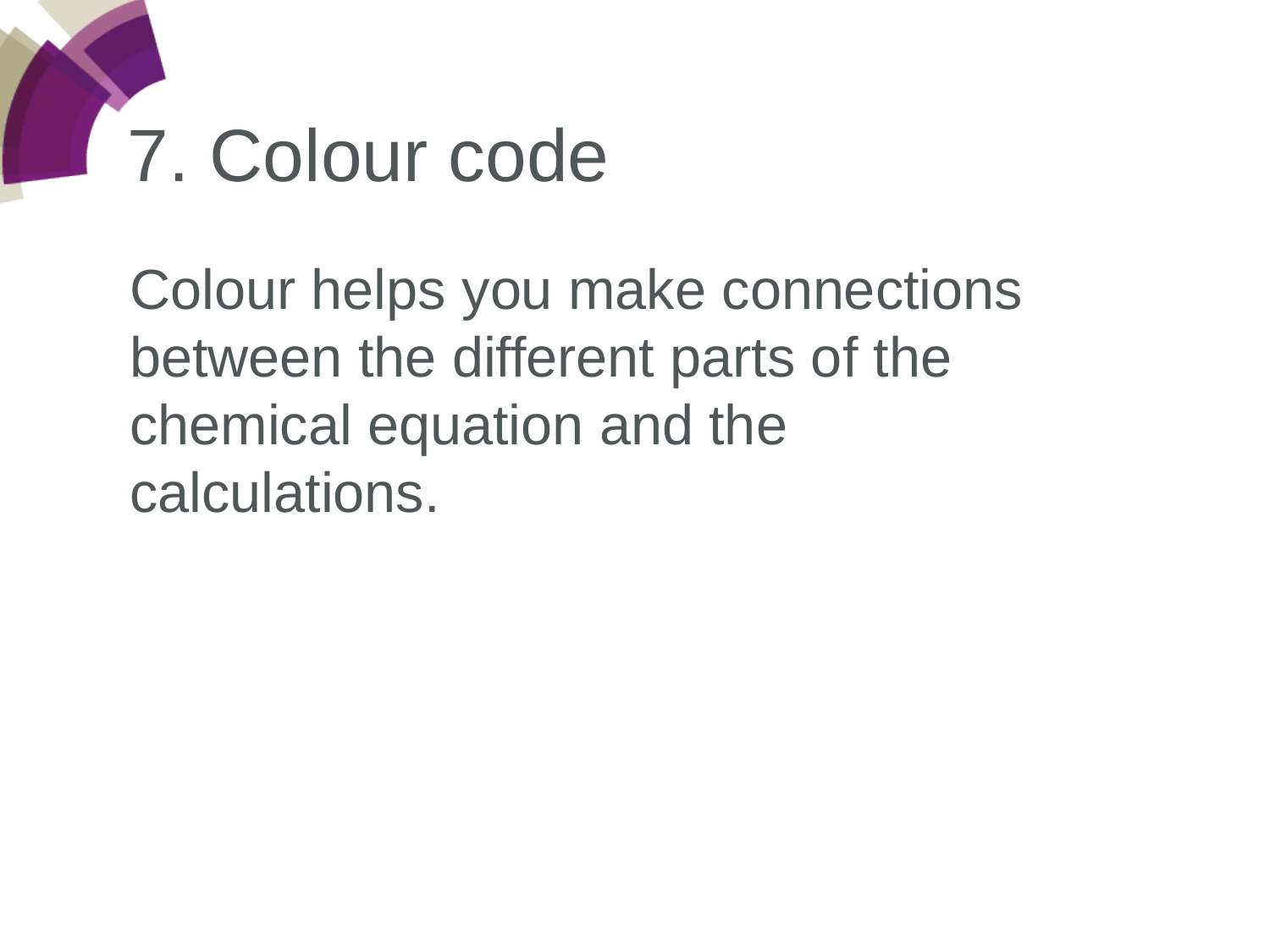

7. Colour code

Colour helps you make connections between the different parts of the chemical equation and the calculations.